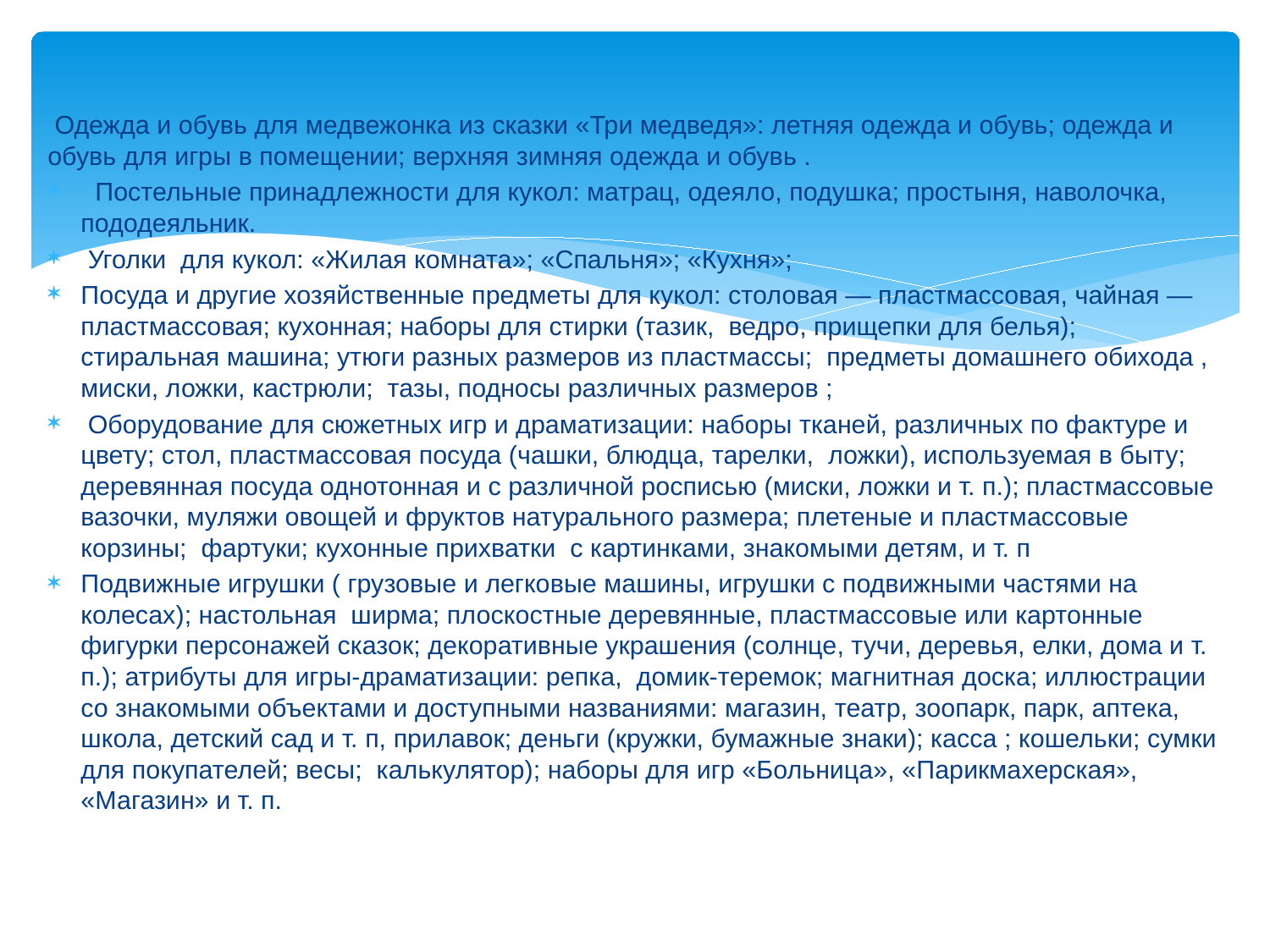

Одежда и обувь для медвежонка из сказки «Три медведя»: летняя одежда и обувь; одежда и обувь для игры в помещении; верхняя зимняя одежда и обувь .
  Постельные принадлежности для кукол: матрац, одеяло, подушка; простыня, наволочка, пододеяльник.
 Уголки  для кукол: «Жилая комната»; «Спальня»; «Кухня»;
Посуда и другие хозяйственные предметы для кукол: столовая — пластмассовая, чайная — пластмассовая; кухонная; наборы для стирки (тазик,  ведро, прищепки для белья); стиральная машина; утюги разных размеров из пластмассы;  предметы домашнего обихода , миски, ложки, кастрюли;  тазы, подносы различных размеров ;
 Оборудование для сюжетных игр и драматизации: наборы тканей, различных по фактуре и цвету; стол, пластмассовая посуда (чашки, блюдца, тарелки,  ложки), используемая в быту; деревянная посуда однотонная и с различной росписью (миски, ложки и т. п.); пластмассовые вазочки, муляжи овощей и фруктов натурального размера; плетеные и пластмассовые корзины;  фартуки; кухонные прихватки  с картинками, знакомыми детям, и т. п
Подвижные игрушки ( грузовые и легковые машины, игрушки с подвижными частями на колесах); настольная  ширма; плоскостные деревянные, пластмассовые или картонные фигурки персонажей сказок; декоративные украшения (солнце, тучи, деревья, елки, дома и т. п.); атрибуты для игры-драматизации: репка,  домик-теремок; магнитная доска; иллюстрации со знакомыми объектами и доступными названиями: магазин, театр, зоопарк, парк, аптека, школа, детский сад и т. п, прилавок; деньги (кружки, бумажные знаки); касса ; кошельки; сумки для покупателей; весы;  калькулятор); наборы для игр «Больница», «Парикмахерская», «Магазин» и т. п.